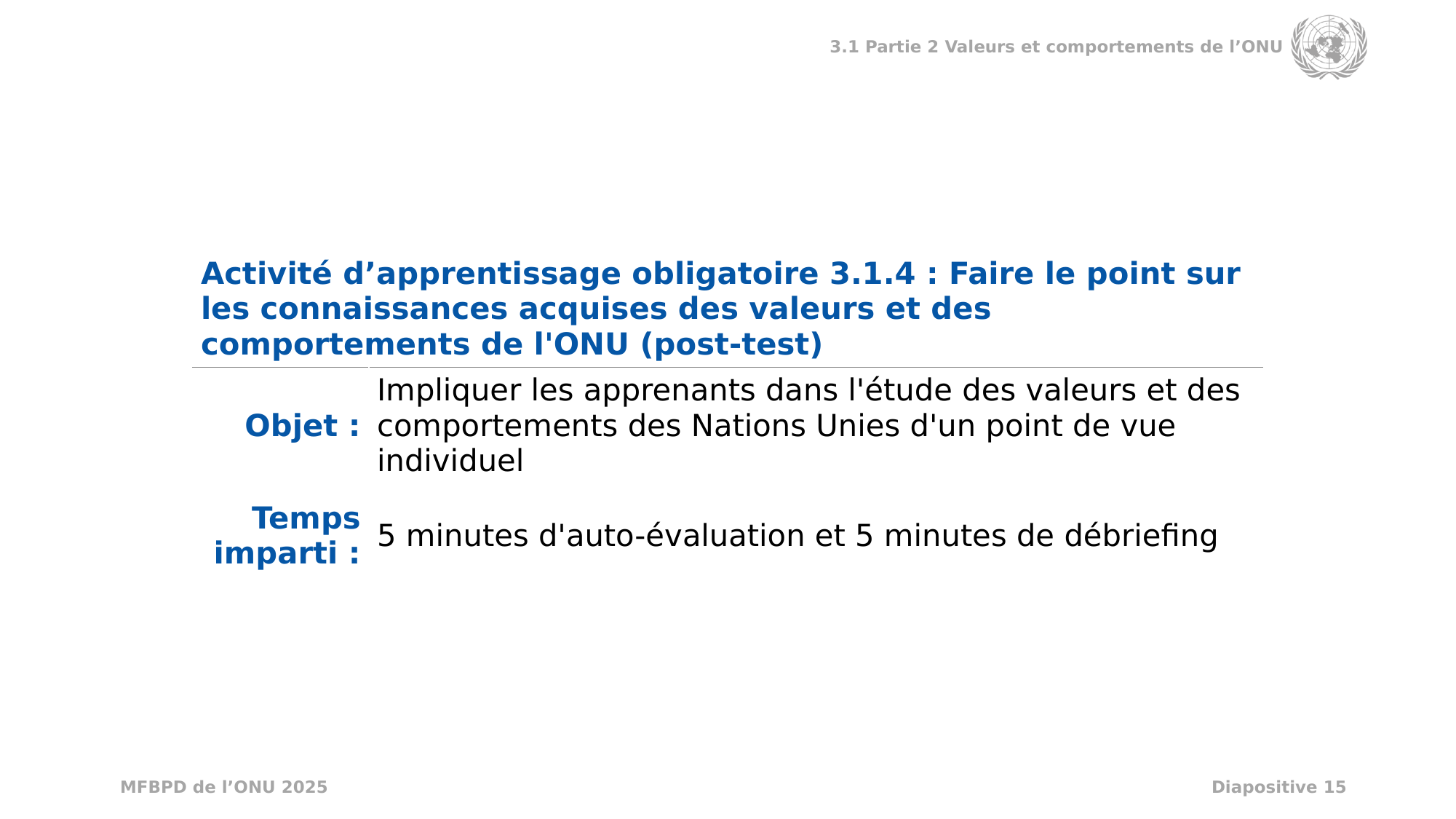

| Activité d’apprentissage obligatoire 3.1.4 : Faire le point sur les connaissances acquises des valeurs et des comportements de l'ONU (post-test) |  |
| --- | --- |
| Objet : | Impliquer les apprenants dans l'étude des valeurs et des comportements des Nations Unies d'un point de vue individuel |
| Temps imparti : | 5 minutes d'auto-évaluation et 5 minutes de débriefing |